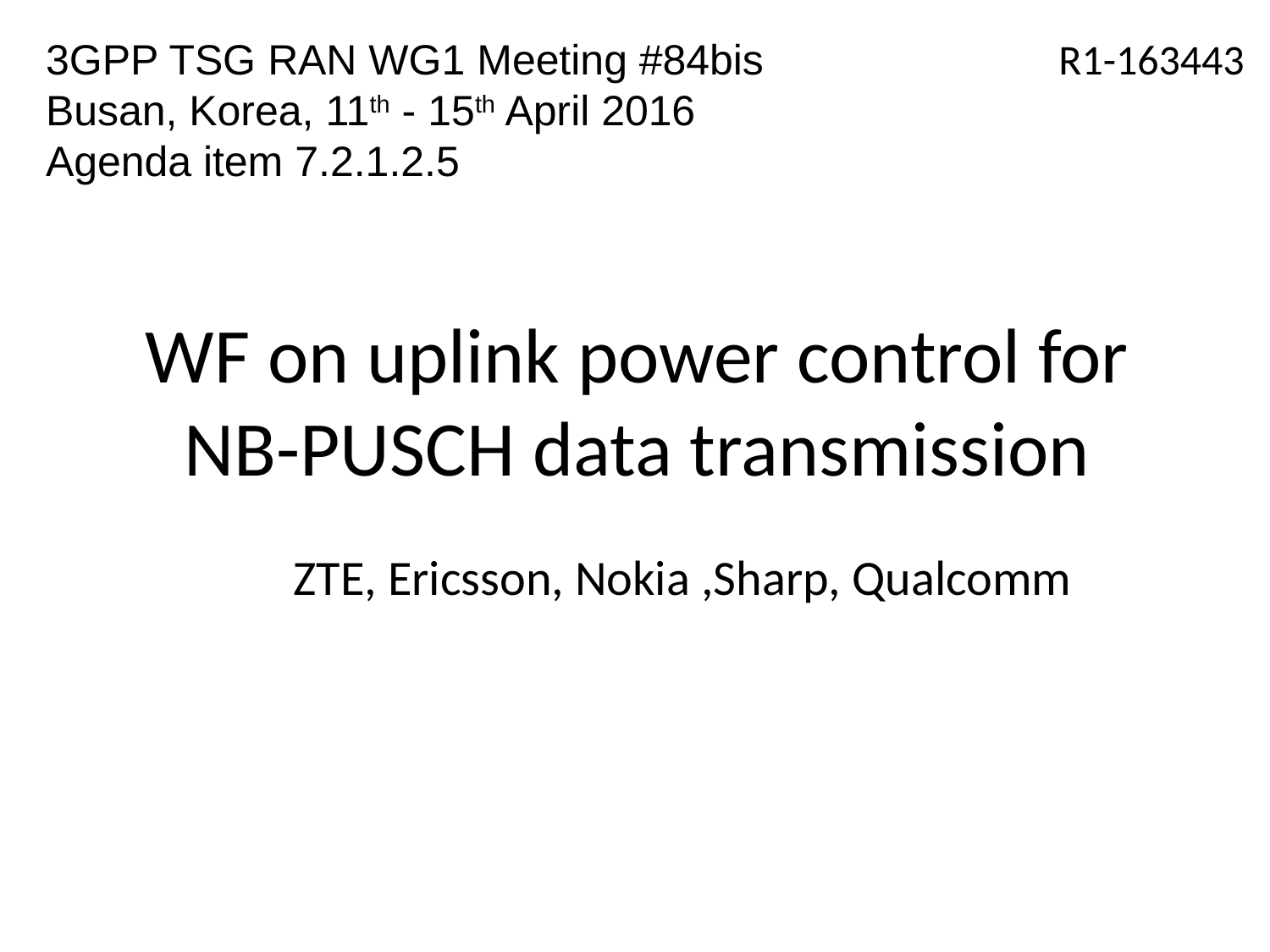

3GPP TSG RAN WG1 Meeting #84bis
Busan, Korea, 11th - 15th April 2016
Agenda item 7.2.1.2.5
R1-163443
# WF on uplink power control for NB-PUSCH data transmission
ZTE, Ericsson, Nokia ,Sharp, Qualcomm